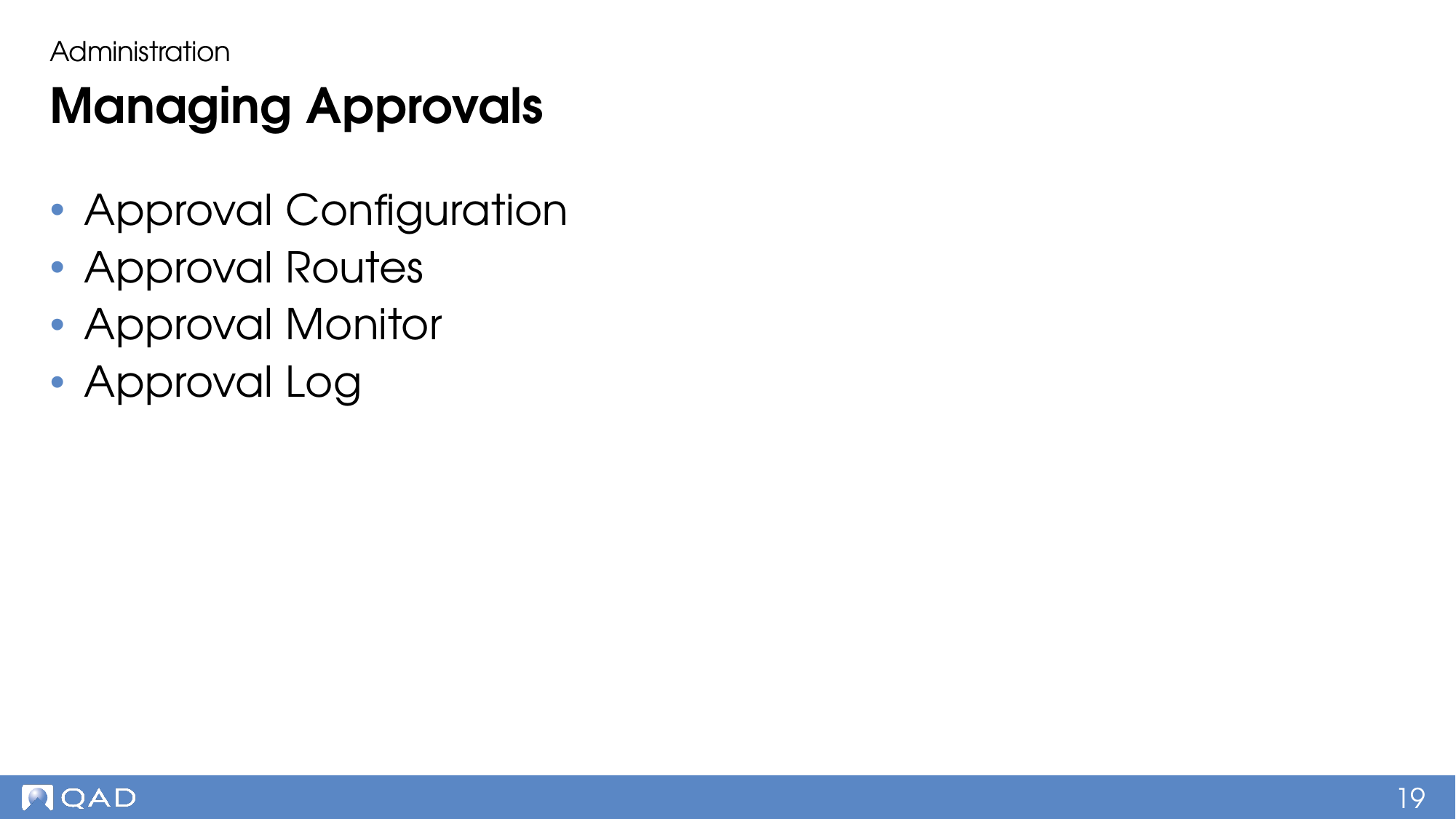

Administration
# Managing Approvals
Approval Configuration
Approval Routes
Approval Monitor
Approval Log
19